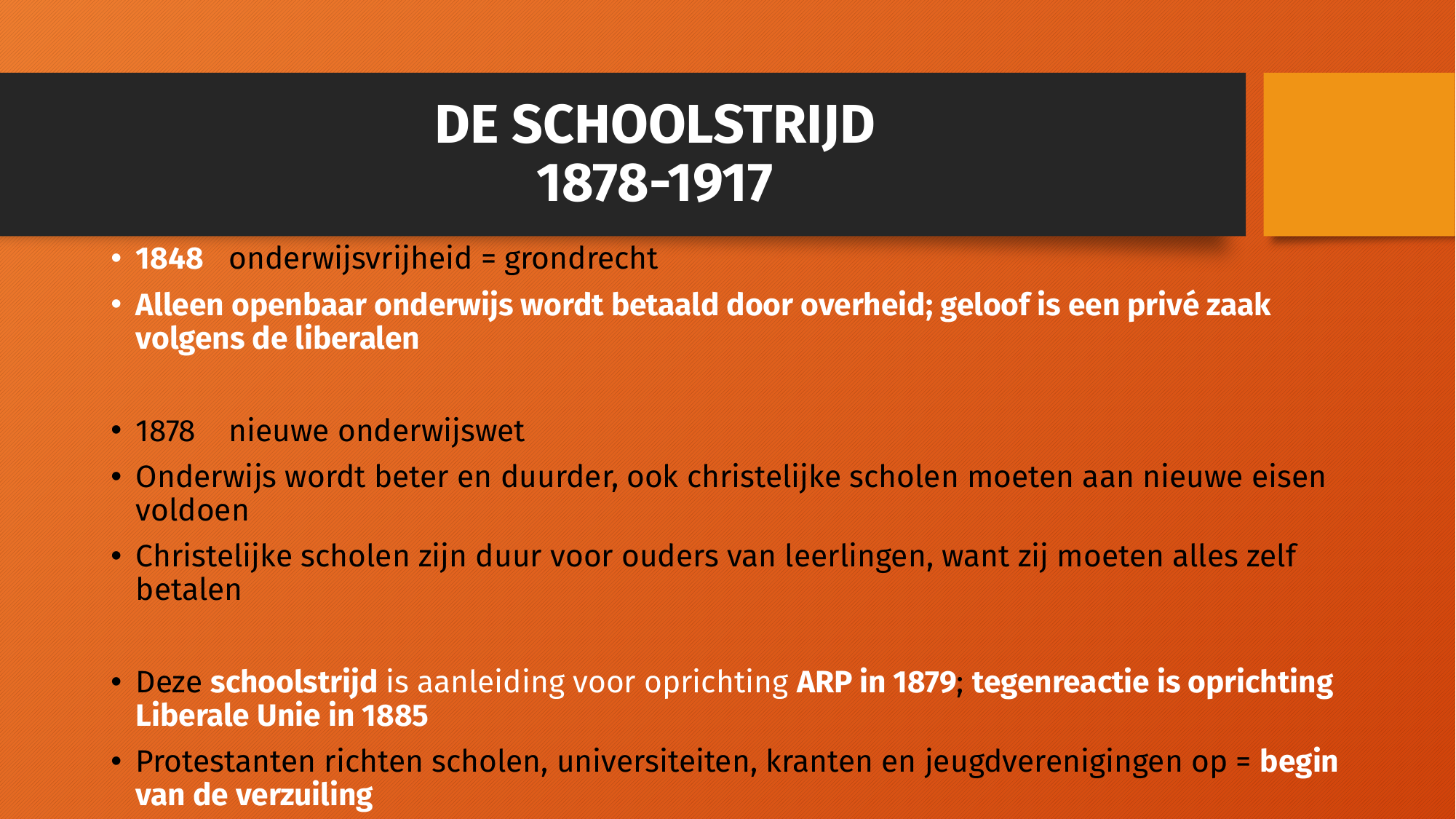

# DE SCHOOLSTRIJD 1878-1917
1848		onderwijsvrijheid = grondrecht
Alleen openbaar onderwijs wordt betaald door overheid; geloof is een privé zaak volgens de liberalen

1878		nieuwe onderwijswet
Onderwijs wordt beter en duurder, ook christelijke scholen moeten aan nieuwe eisen voldoen
Christelijke scholen zijn duur voor ouders van leerlingen, want zij moeten alles zelf betalen

Deze schoolstrijd is aanleiding voor oprichting ARP in 1879; tegenreactie is oprichting Liberale Unie in 1885
Protestanten richten scholen, universiteiten, kranten en jeugdverenigingen op = begin van de verzuiling